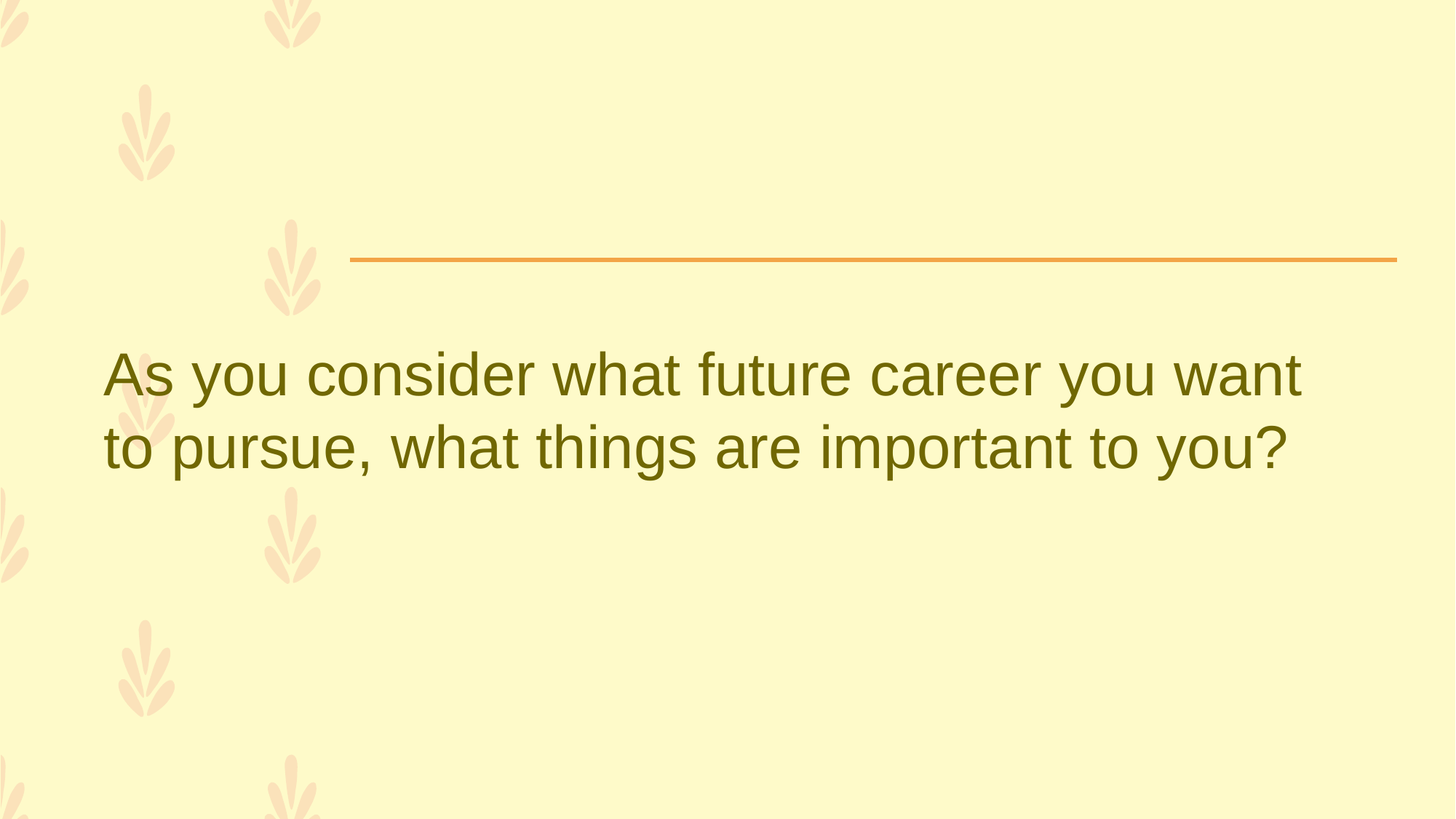

# As you consider what future career you want to pursue, what things are important to you?